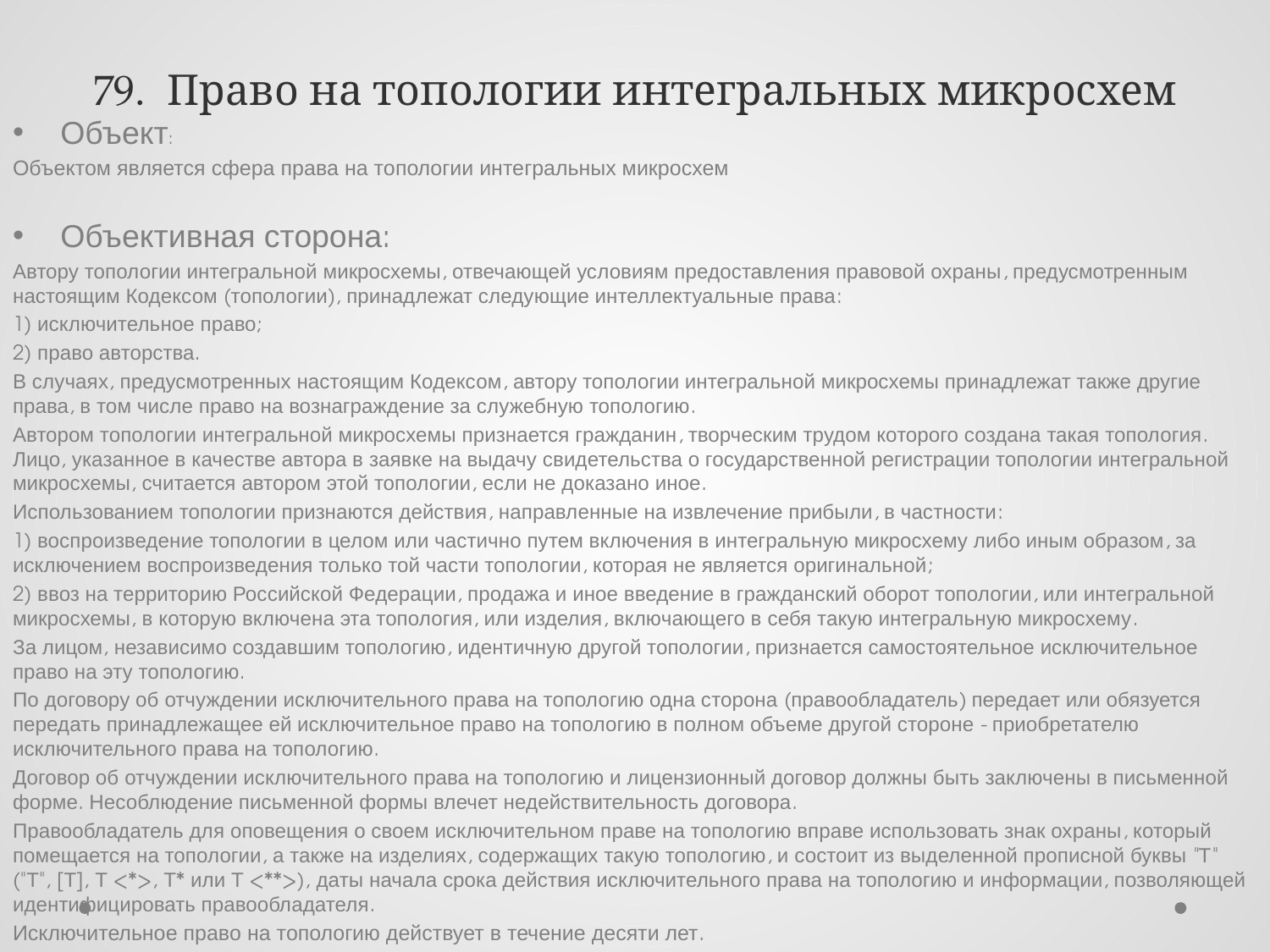

# 79.  Право на топологии интегральных микросхем
Объект:
Объектом является сфера права на топологии интегральных микросхем

Объективная сторона:
Автору топологии интегральной микросхемы, отвечающей условиям предоставления правовой охраны, предусмотренным настоящим Кодексом (топологии), принадлежат следующие интеллектуальные права:
1) исключительное право;
2) право авторства.
В случаях, предусмотренных настоящим Кодексом, автору топологии интегральной микросхемы принадлежат также другие права, в том числе право на вознаграждение за служебную топологию.
Автором топологии интегральной микросхемы признается гражданин, творческим трудом которого создана такая топология. Лицо, указанное в качестве автора в заявке на выдачу свидетельства о государственной регистрации топологии интегральной микросхемы, считается автором этой топологии, если не доказано иное.
Использованием топологии признаются действия, направленные на извлечение прибыли, в частности:
1) воспроизведение топологии в целом или частично путем включения в интегральную микросхему либо иным образом, за исключением воспроизведения только той части топологии, которая не является оригинальной;
2) ввоз на территорию Российской Федерации, продажа и иное введение в гражданский оборот топологии, или интегральной микросхемы, в которую включена эта топология, или изделия, включающего в себя такую интегральную микросхему.
За лицом, независимо создавшим топологию, идентичную другой топологии, признается самостоятельное исключительное право на эту топологию.
По договору об отчуждении исключительного права на топологию одна сторона (правообладатель) передает или обязуется передать принадлежащее ей исключительное право на топологию в полном объеме другой стороне - приобретателю исключительного права на топологию.
Договор об отчуждении исключительного права на топологию и лицензионный договор должны быть заключены в письменной форме. Несоблюдение письменной формы влечет недействительность договора.
Правообладатель для оповещения о своем исключительном праве на топологию вправе использовать знак охраны, который помещается на топологии, а также на изделиях, содержащих такую топологию, и состоит из выделенной прописной буквы "Т" ("Т", [Т], Т <*>, Т* или Т <**>), даты начала срока действия исключительного права на топологию и информации, позволяющей идентифицировать правообладателя.
Исключительное право на топологию действует в течение десяти лет.